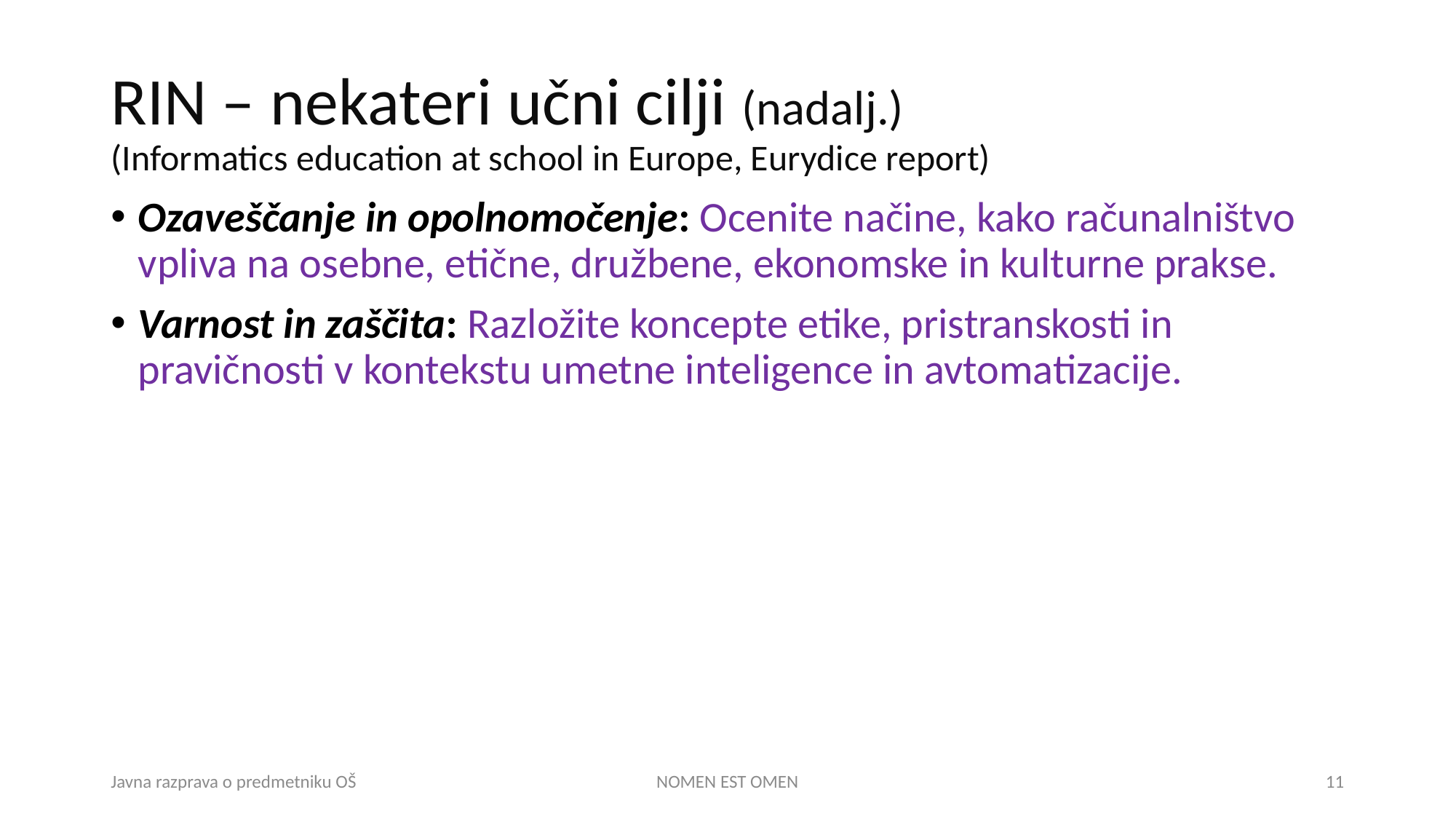

# RIN – nekateri učni cilji (nadalj.) (Informatics education at school in Europe, Eurydice report)
Ozaveščanje in opolnomočenje: Ocenite načine, kako računalništvo vpliva na osebne, etične, družbene, ekonomske in kulturne prakse.
Varnost in zaščita: Razložite koncepte etike, pristranskosti in pravičnosti v kontekstu umetne inteligence in avtomatizacije.

Javna razprava o predmetniku OŠ
NOMEN EST OMEN
11